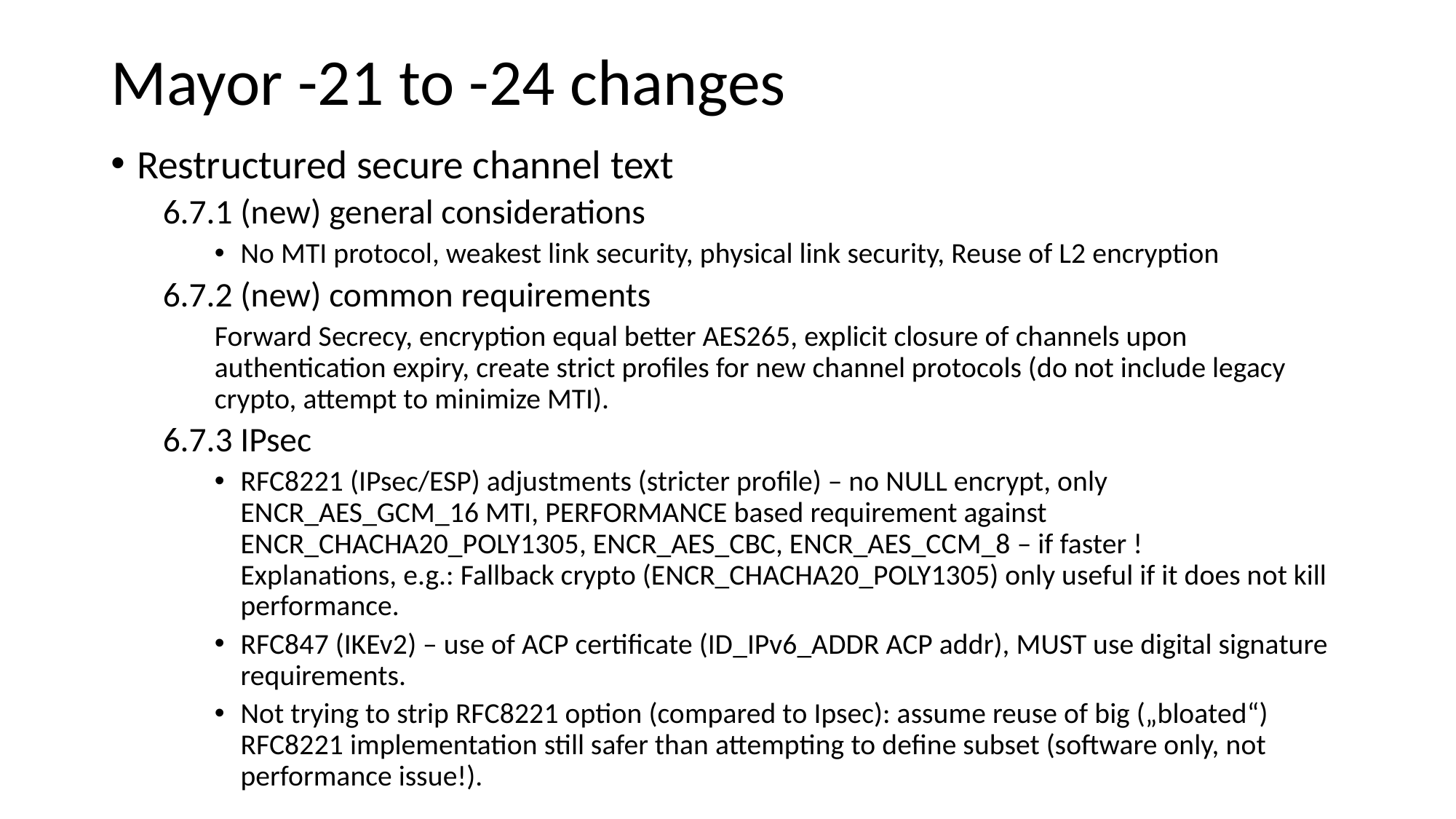

# Mayor -21 to -24 changes
Restructured secure channel text
6.7.1 (new) general considerations
No MTI protocol, weakest link security, physical link security, Reuse of L2 encryption
6.7.2 (new) common requirements
Forward Secrecy, encryption equal better AES265, explicit closure of channels upon authentication expiry, create strict profiles for new channel protocols (do not include legacy crypto, attempt to minimize MTI).
6.7.3 IPsec
RFC8221 (IPsec/ESP) adjustments (stricter profile) – no NULL encrypt, only ENCR_AES_GCM_16 MTI, PERFORMANCE based requirement against ENCR_CHACHA20_POLY1305, ENCR_AES_CBC, ENCR_AES_CCM_8 – if faster !
Explanations, e.g.: Fallback crypto (ENCR_CHACHA20_POLY1305) only useful if it does not kill performance.
RFC847 (IKEv2) – use of ACP certificate (ID_IPv6_ADDR ACP addr), MUST use digital signature requirements.
Not trying to strip RFC8221 option (compared to Ipsec): assume reuse of big („bloated“) RFC8221 implementation still safer than attempting to define subset (software only, not performance issue!).